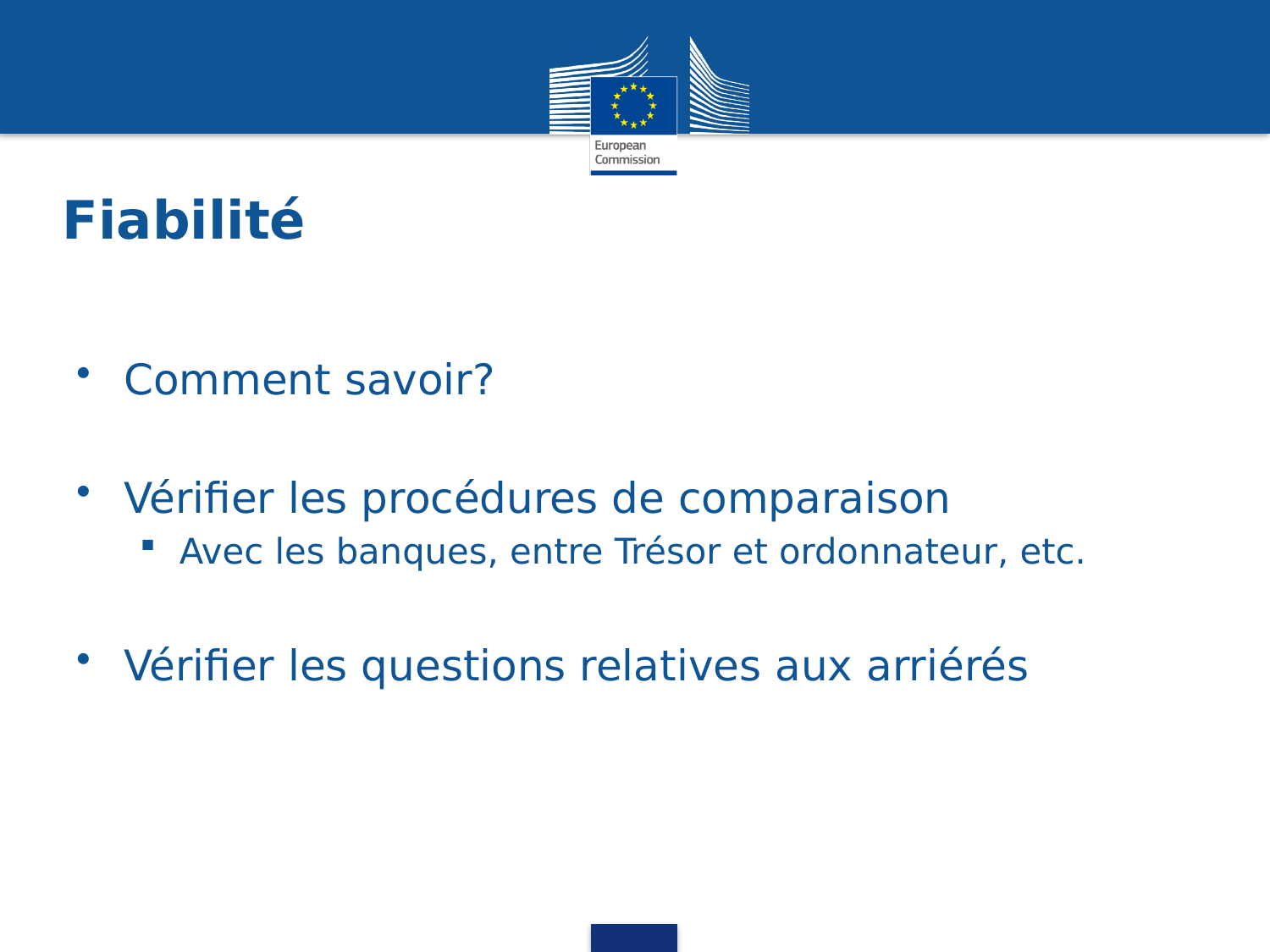

# Fiabilité
Comment savoir?

Vérifier les procédures de comparaison
Avec les banques, entre Trésor et ordonnateur, etc.

Vérifier les questions relatives aux arriérés